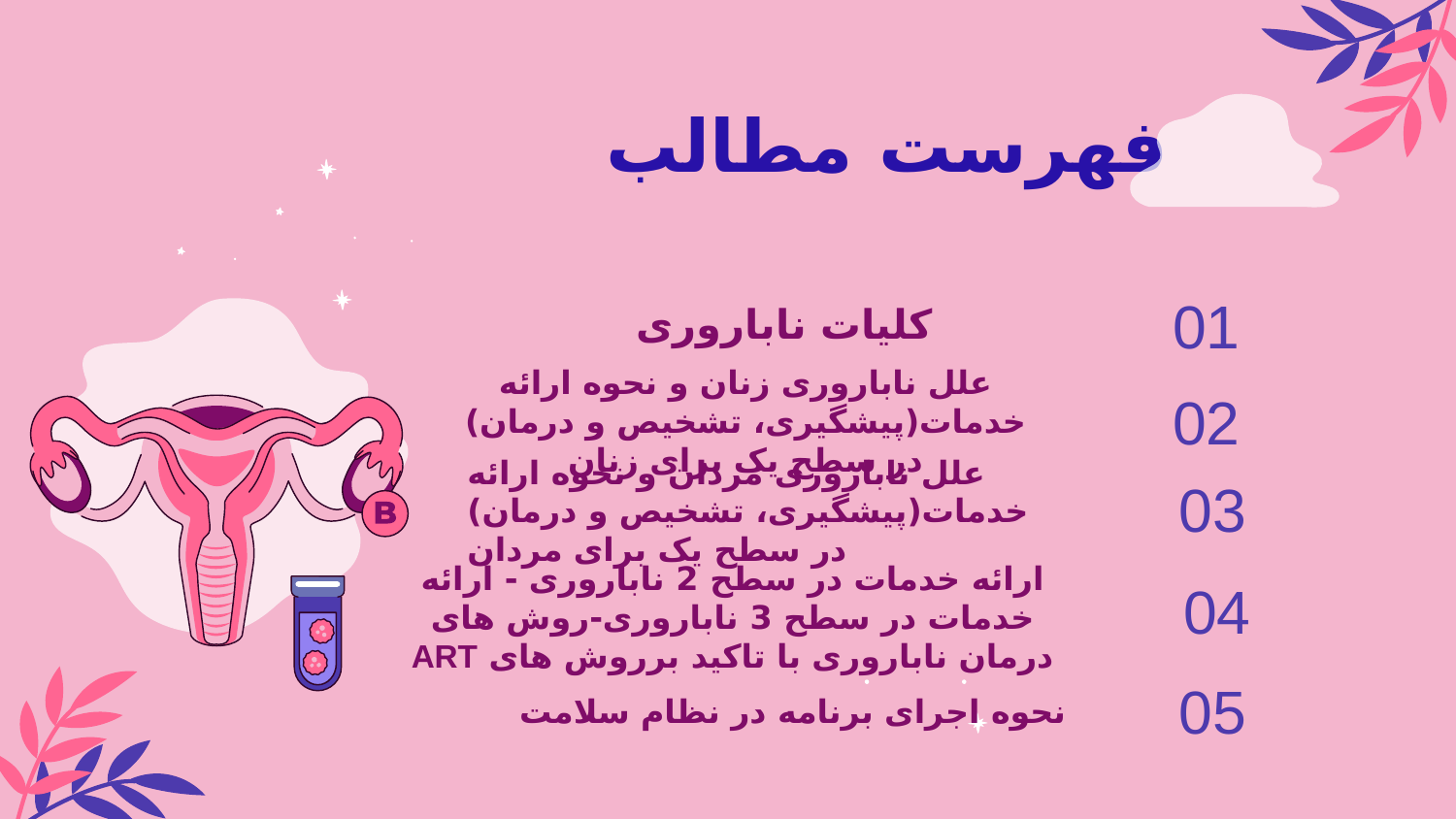

# فهرست مطالب

کلیات ناباروری
01

علل ناباروری زنان و نحوه ارائه خدمات(پیشگیری، تشخیص و درمان) در سطح یک برای زنان
02
03
علل ناباروری مردان و نحوه ارائه خدمات(پیشگیری، تشخیص و درمان) در سطح یک برای مردان
04
ارائه خدمات در سطح 2 ناباروری - ارائه خدمات در سطح 3 ناباروری-روش های درمان ناباروری با تاکید برروش های ART
05
نحوه اجرای برنامه در نظام سلامت